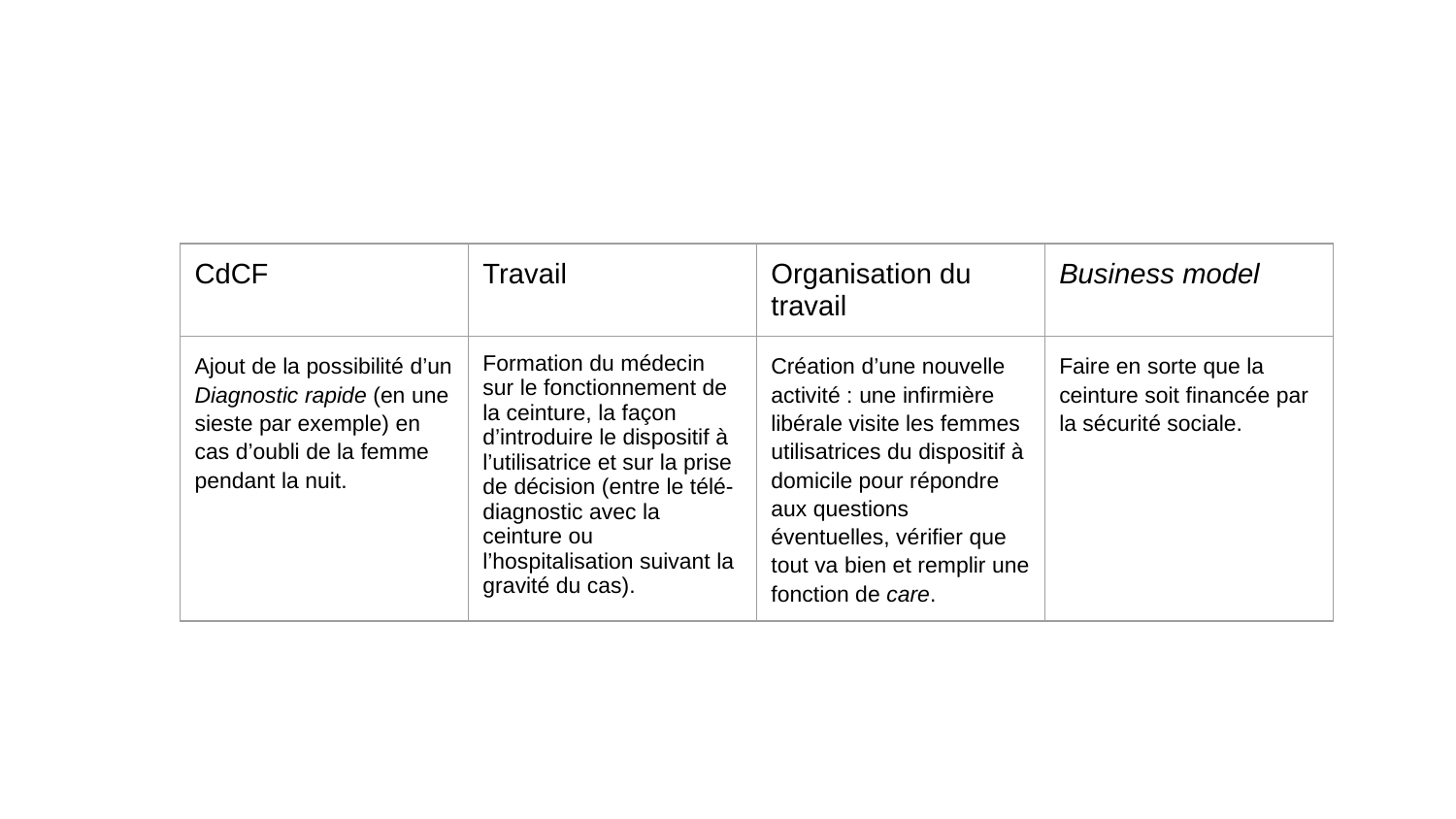

| CdCF | Travail | Organisation du travail | Business model |
| --- | --- | --- | --- |
| Ajout de la possibilité d’un Diagnostic rapide (en une sieste par exemple) en cas d’oubli de la femme pendant la nuit. | Formation du médecin sur le fonctionnement de la ceinture, la façon d’introduire le dispositif à l’utilisatrice et sur la prise de décision (entre le télé-diagnostic avec la ceinture ou l’hospitalisation suivant la gravité du cas). | Création d’une nouvelle activité : une infirmière libérale visite les femmes utilisatrices du dispositif à domicile pour répondre aux questions éventuelles, vérifier que tout va bien et remplir une fonction de care. | Faire en sorte que la ceinture soit financée par la sécurité sociale. |